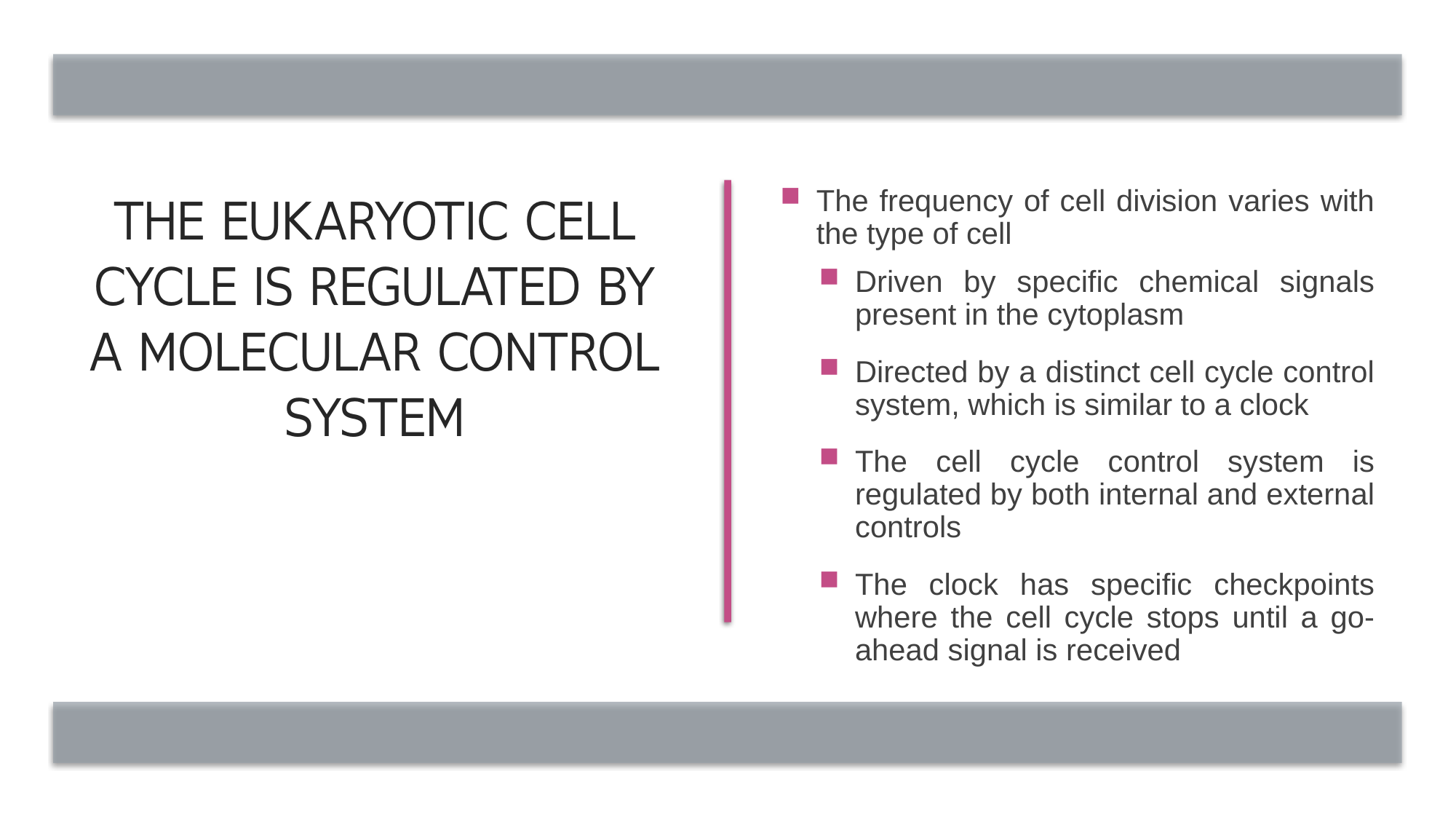

# The eukaryotic cell cycle is regulated by a molecular control system
The frequency of cell division varies with the type of cell
Driven by specific chemical signals present in the cytoplasm
Directed by a distinct cell cycle control system, which is similar to a clock
The cell cycle control system is regulated by both internal and external controls
The clock has specific checkpoints where the cell cycle stops until a go-ahead signal is received